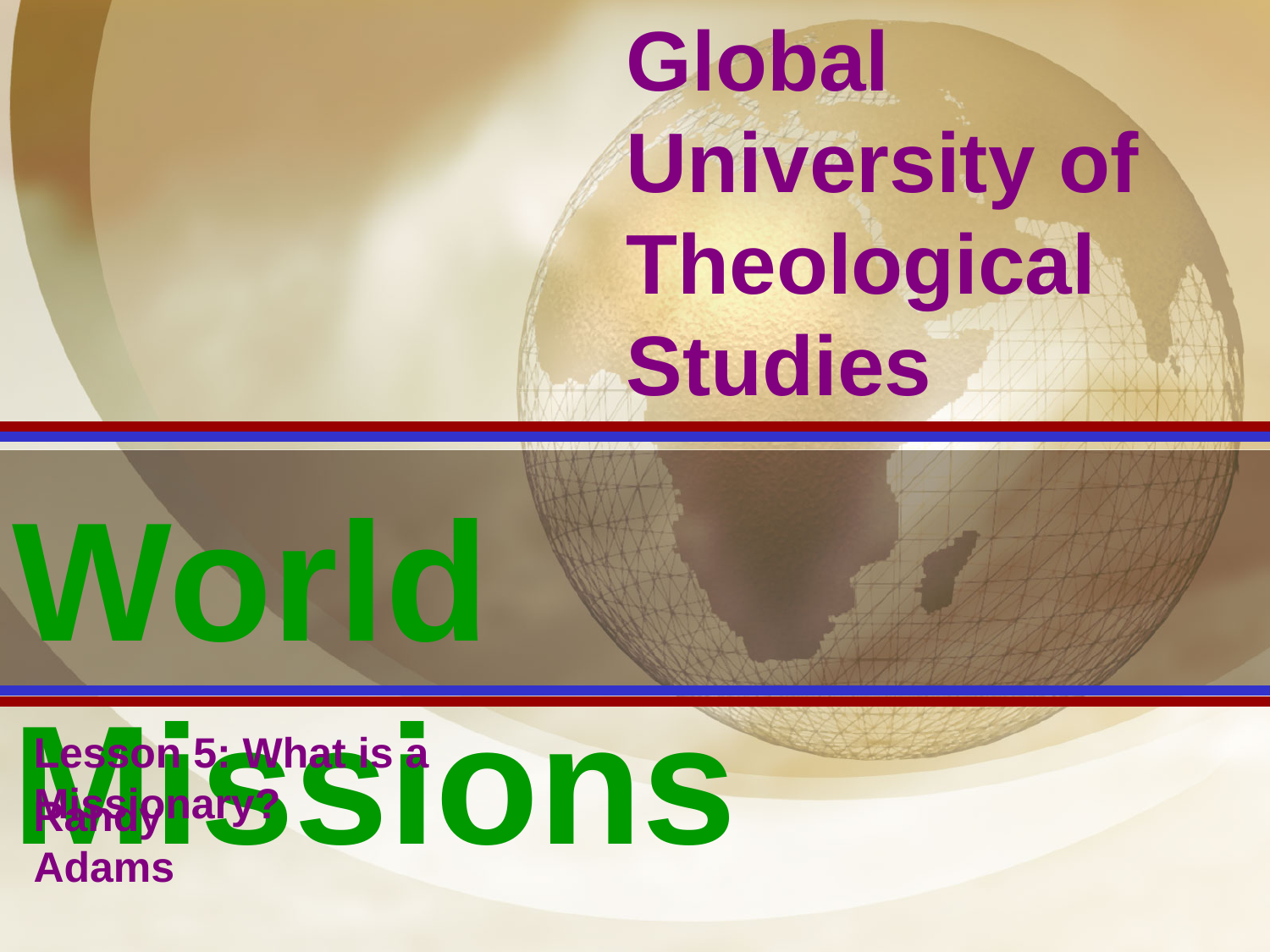

Global University of Theological Studies
World Missions
Lesson 5: What is a Missionary?
Randy Adams